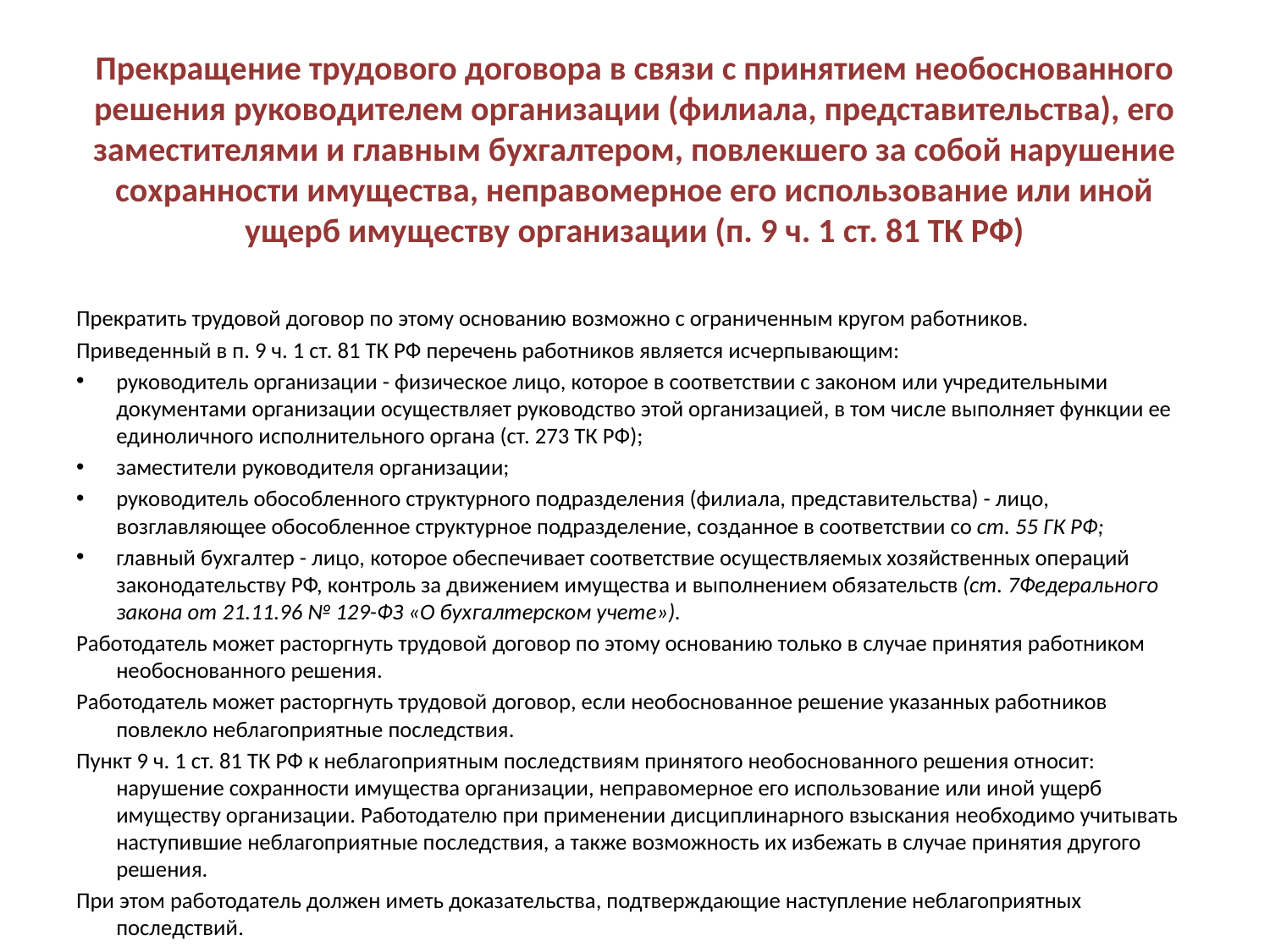

# Прекращение трудового договора в связи с принятием необоснованного решения руководителем организации (филиала, представительства), его заместителями и главным бухгалтером, повлекшего за собой нарушение сохранности имущества, неправомерное его использование или иной ущерб имуществу организации (п. 9 ч. 1 ст. 81 ТК РФ)
Прекратить трудовой договор по этому основанию возможно с ограниченным кругом работников.
Приведенный в п. 9 ч. 1 ст. 81 ТК РФ перечень работников является исчерпывающим:
руководитель организации - физическое лицо, которое в соответствии с законом или учредительными документами организации осуществляет руководство этой организацией, в том числе выполняет функции ее единоличного исполнительного органа (ст. 273 ТК РФ);
заместители руководителя организации;
руководитель обособленного структурного подразделения (филиала, представительства) - лицо, возглавляющее обособленное структурное подразделение, созданное в соответствии со ст. 55 ГК РФ;
главный бухгалтер - лицо, которое обеспечивает соответствие осуществляемых хозяйственных операций законодательству РФ, контроль за движением имущества и выполнением обязательств (ст. 7Федерального закона от 21.11.96 № 129-ФЗ «О бухгалтерском учете»).
Работодатель может расторгнуть трудовой договор по этому основанию только в случае принятия работником необоснованного решения.
Работодатель может расторгнуть трудовой договор, если необоснованное решение указанных работников повлекло неблагоприятные последствия.
Пункт 9 ч. 1 ст. 81 ТК РФ к неблагоприятным последствиям принятого необоснованного решения относит: нарушение сохранности имущества ор­ганизации, неправомерное его использование или иной ущерб имуществу организации. Работодателю при применении дисциплинарного взыскания необходимо учитывать наступившие неблагоприятные последствия, а также возможность их избежать в случае принятия другого решения.
При этом работодатель должен иметь доказательства, подтверждающие наступление неблагоприятных последствий.